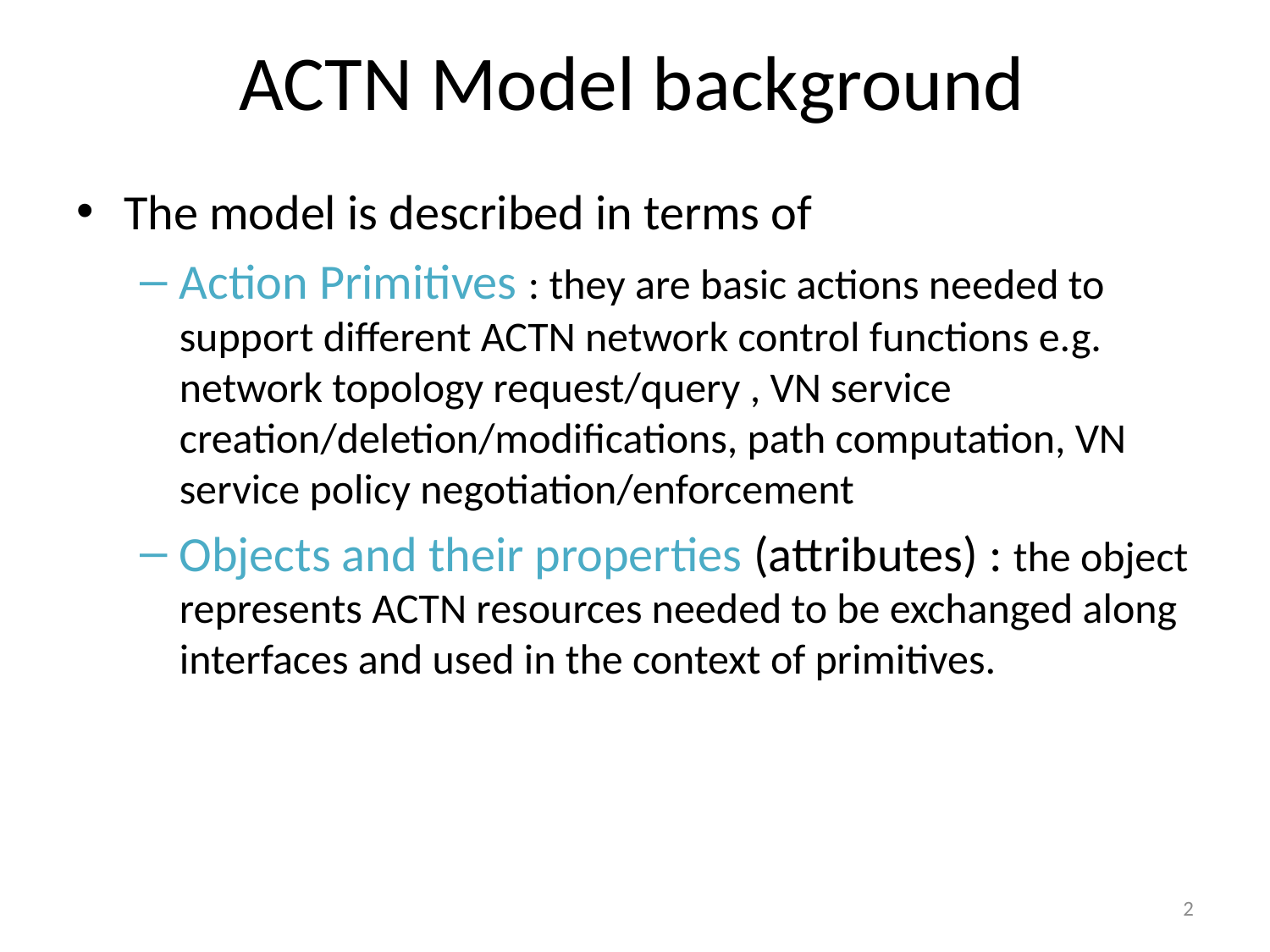

# ACTN Model background
The model is described in terms of
Action Primitives : they are basic actions needed to support different ACTN network control functions e.g. network topology request/query , VN service creation/deletion/modifications, path computation, VN service policy negotiation/enforcement
Objects and their properties (attributes) : the object represents ACTN resources needed to be exchanged along interfaces and used in the context of primitives.

2